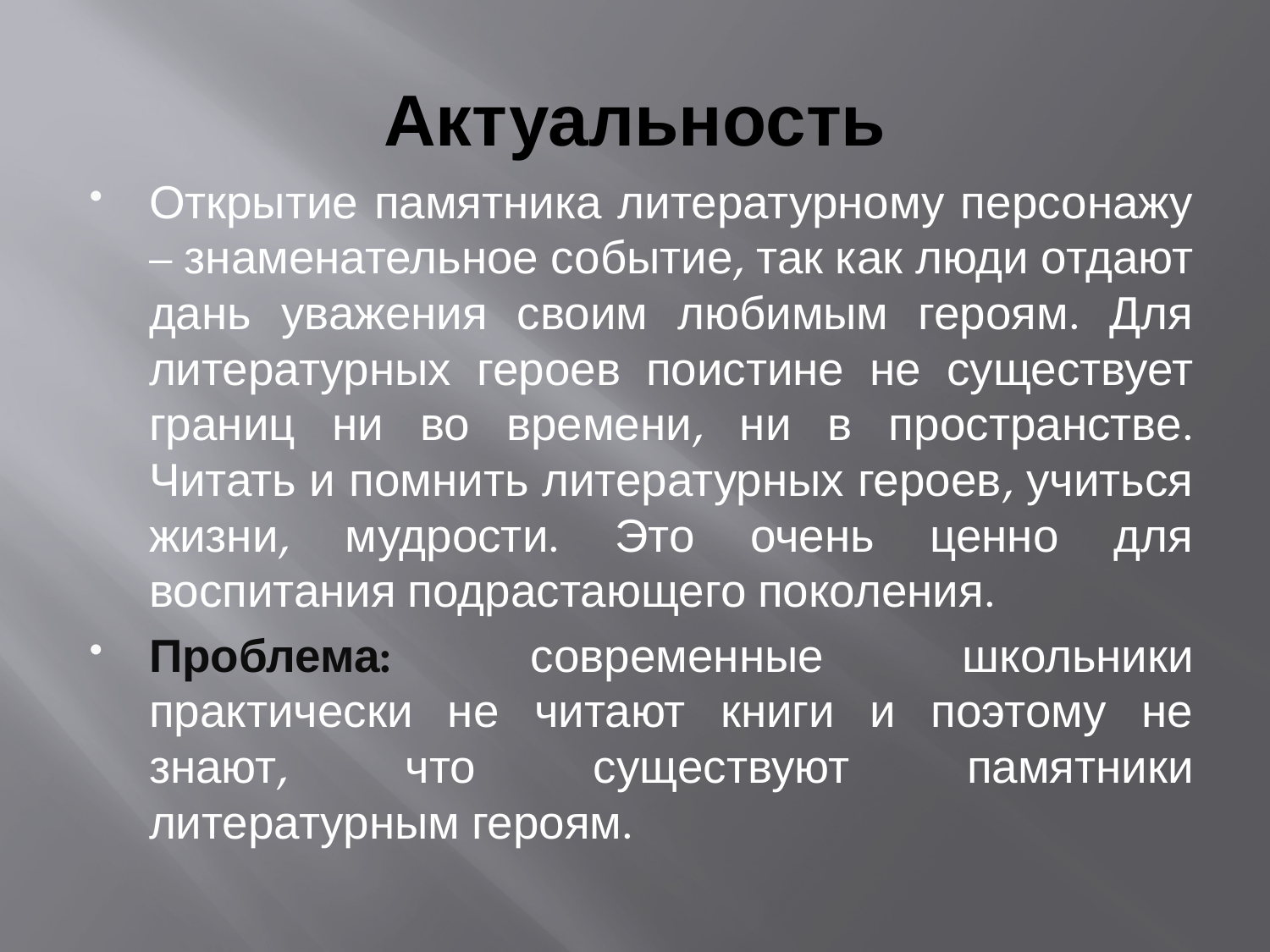

# Актуальность
Открытие памятника литературному персонажу – знаменательное событие, так как люди отдают дань уважения своим любимым героям. Для литературных героев поистине не существует границ ни во времени, ни в пространстве. Читать и помнить литературных героев, учиться жизни, мудрости. Это очень ценно для воспитания подрастающего поколения.
Проблема: современные школьники практически не читают книги и поэтому не знают, что существуют памятники литературным героям.